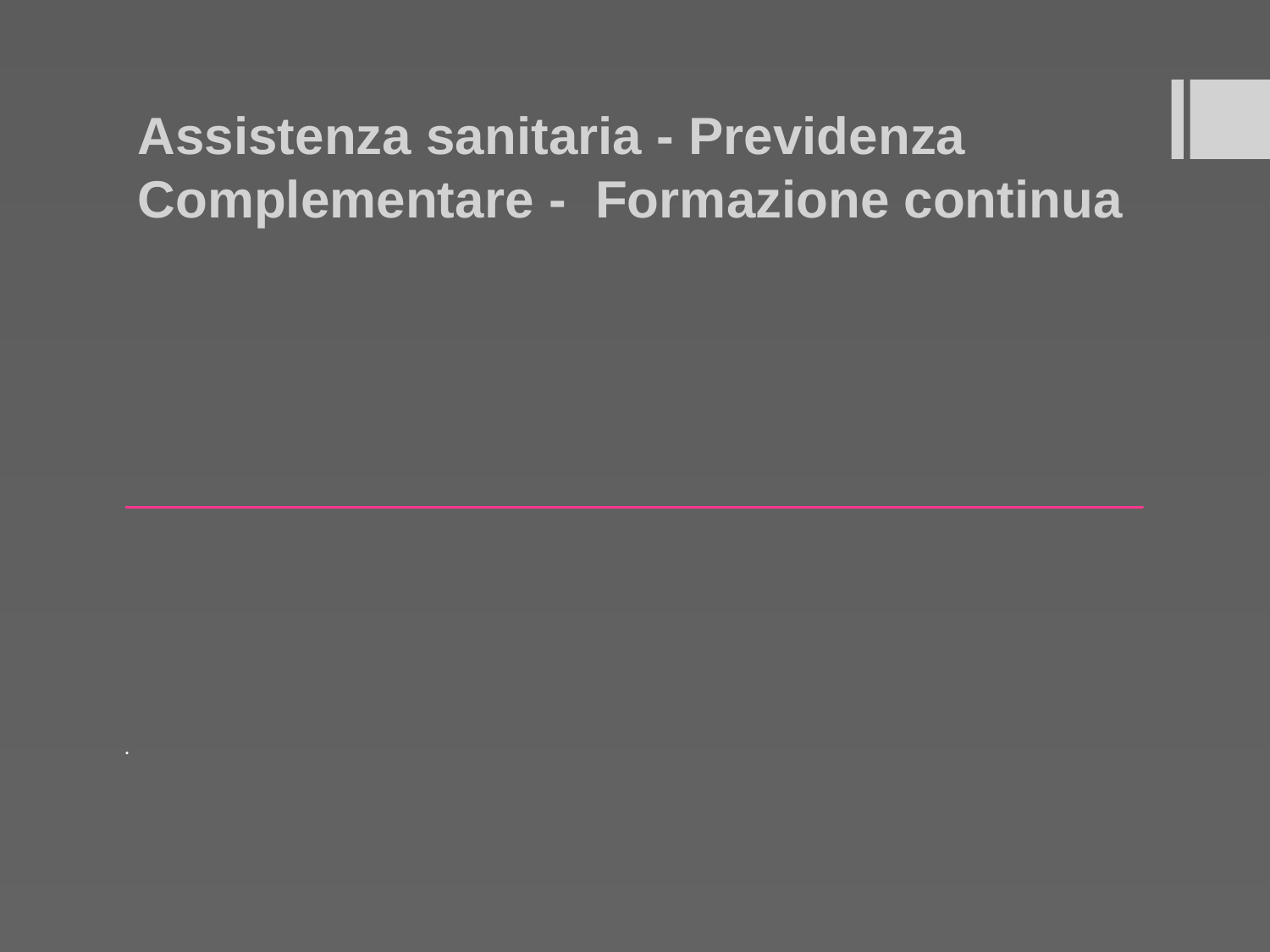

# Assistenza sanitaria - Previdenza Complementare -  Formazione continua